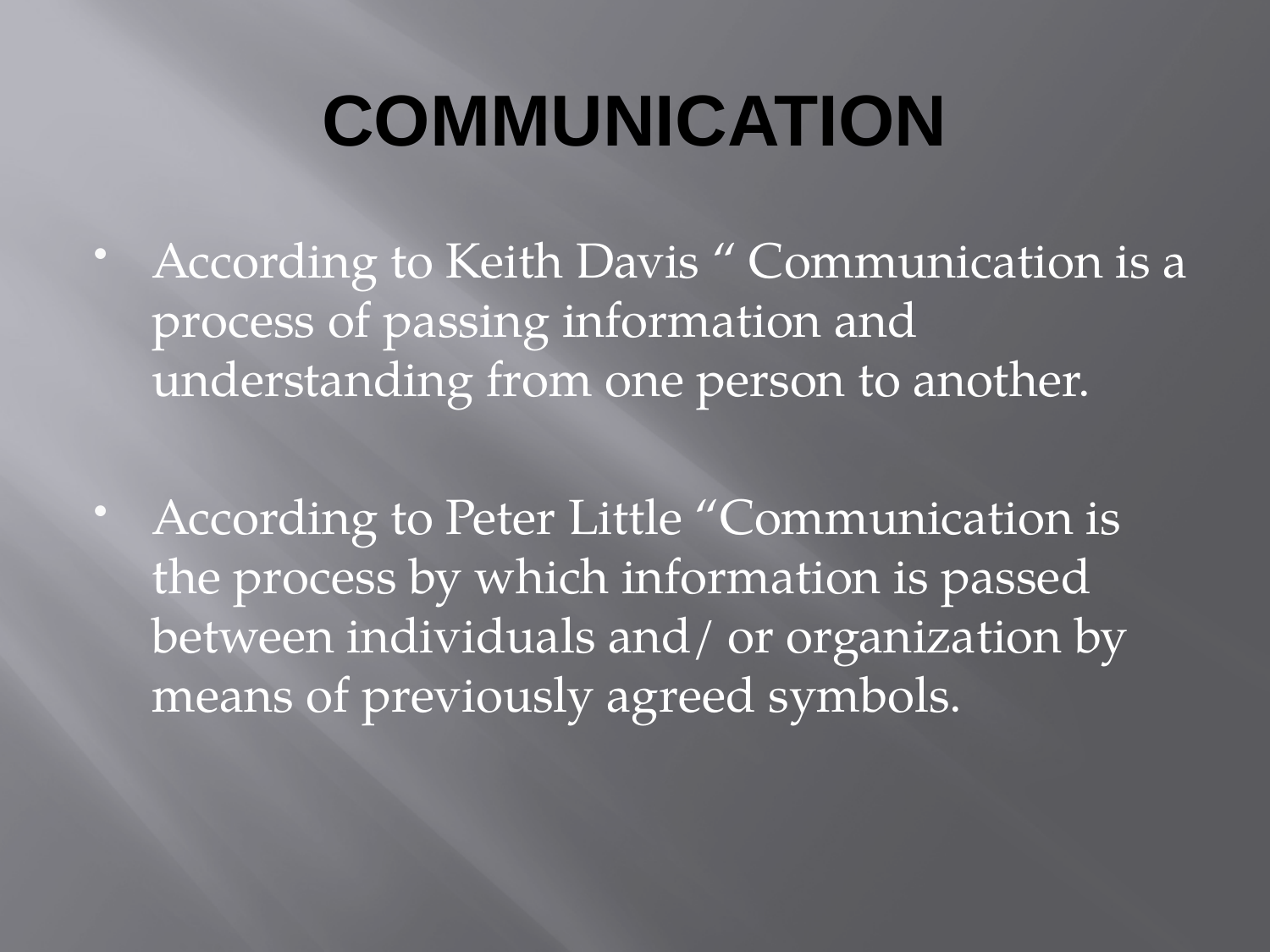

# COMMUNICATION
According to Keith Davis “ Communication is a process of passing information and understanding from one person to another.

According to Peter Little “Communication is the process by which information is passed between individuals and/ or organization by means of previously agreed symbols.